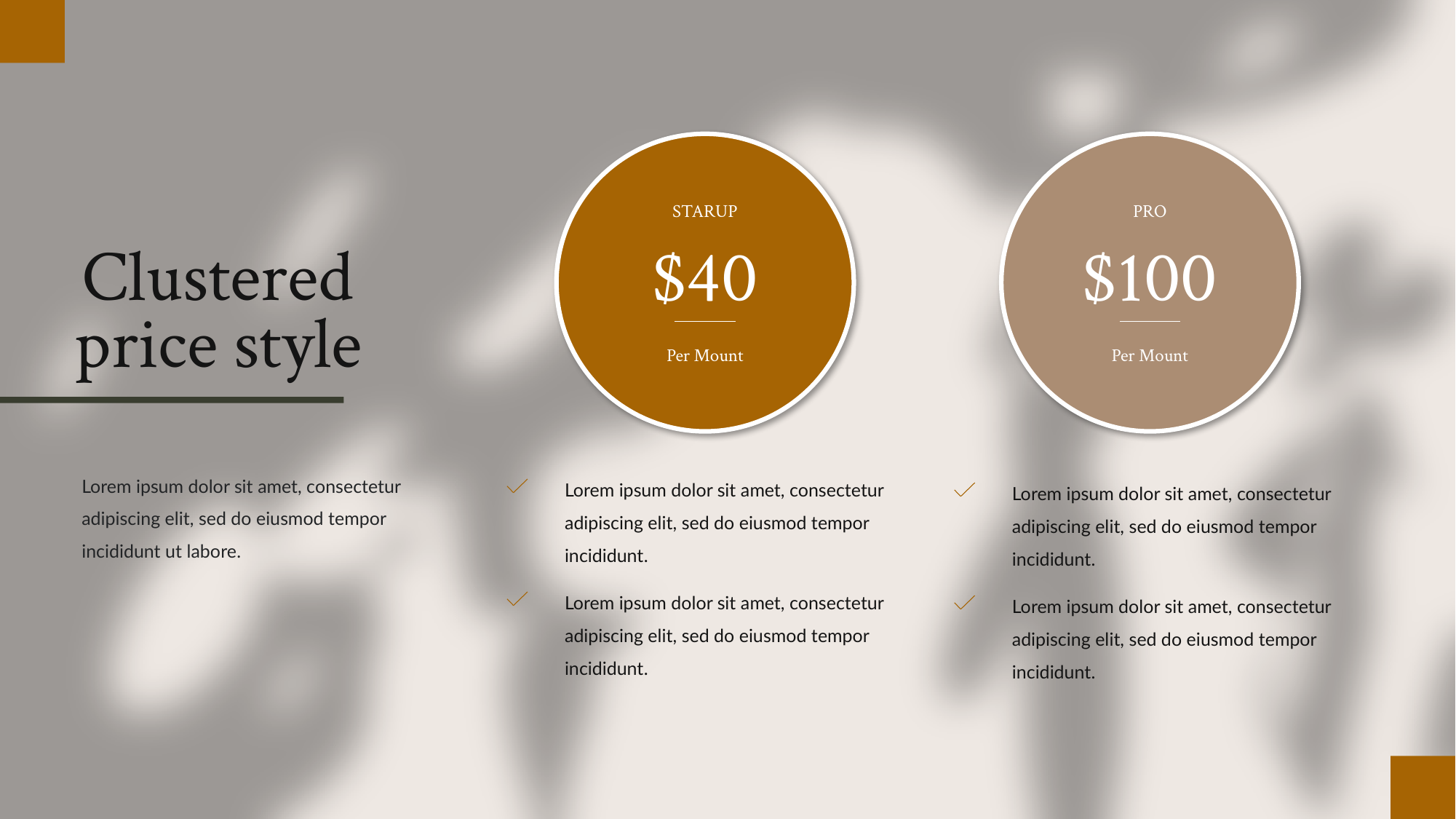

STARUP
$40
Per Mount

PRO
$100
Per Mount
Lorem ipsum dolor sit amet, consectetur adipiscing elit, sed do eiusmod tempor incididunt.
Lorem ipsum dolor sit amet, consectetur adipiscing elit, sed do eiusmod tempor incididunt.
Lorem ipsum dolor sit amet, consectetur adipiscing elit, sed do eiusmod tempor incididunt.
Lorem ipsum dolor sit amet, consectetur adipiscing elit, sed do eiusmod tempor incididunt.
Clustered
price style

Lorem ipsum dolor sit amet, consectetur adipiscing elit, sed do eiusmod tempor incididunt ut labore.